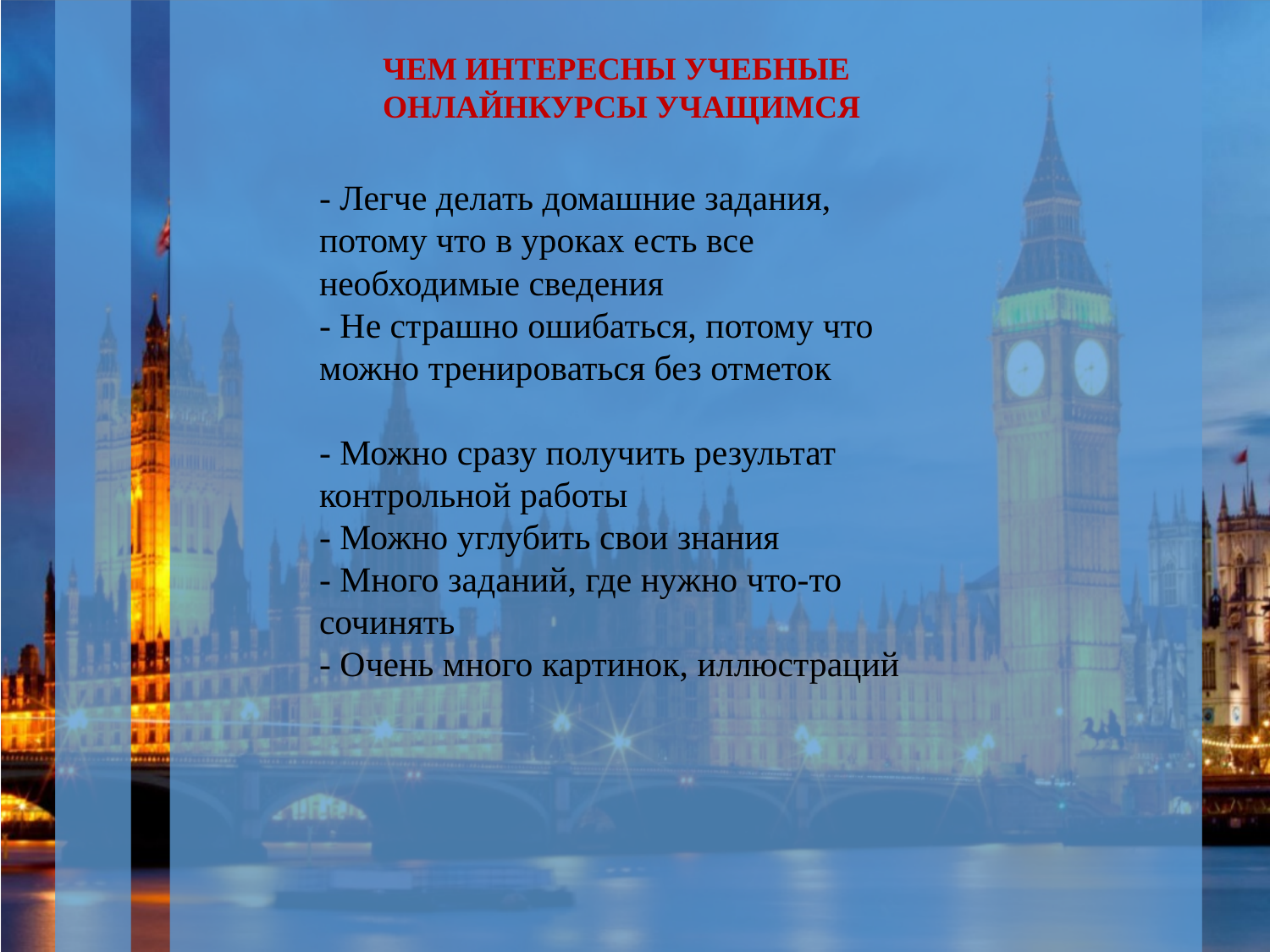

ЧЕМ ИНТЕРЕСНЫ УЧЕБНЫЕ ОНЛАЙНКУРСЫ УЧАЩИМСЯ
- Легче делать домашние задания, потому что в уроках есть все необходимые сведения
- Не страшно ошибаться, потому что можно тренироваться без отметок
- Можно сразу получить результат контрольной работы
- Можно углубить свои знания
- Много заданий, где нужно что-то сочинять
- Очень много картинок, иллюстраций